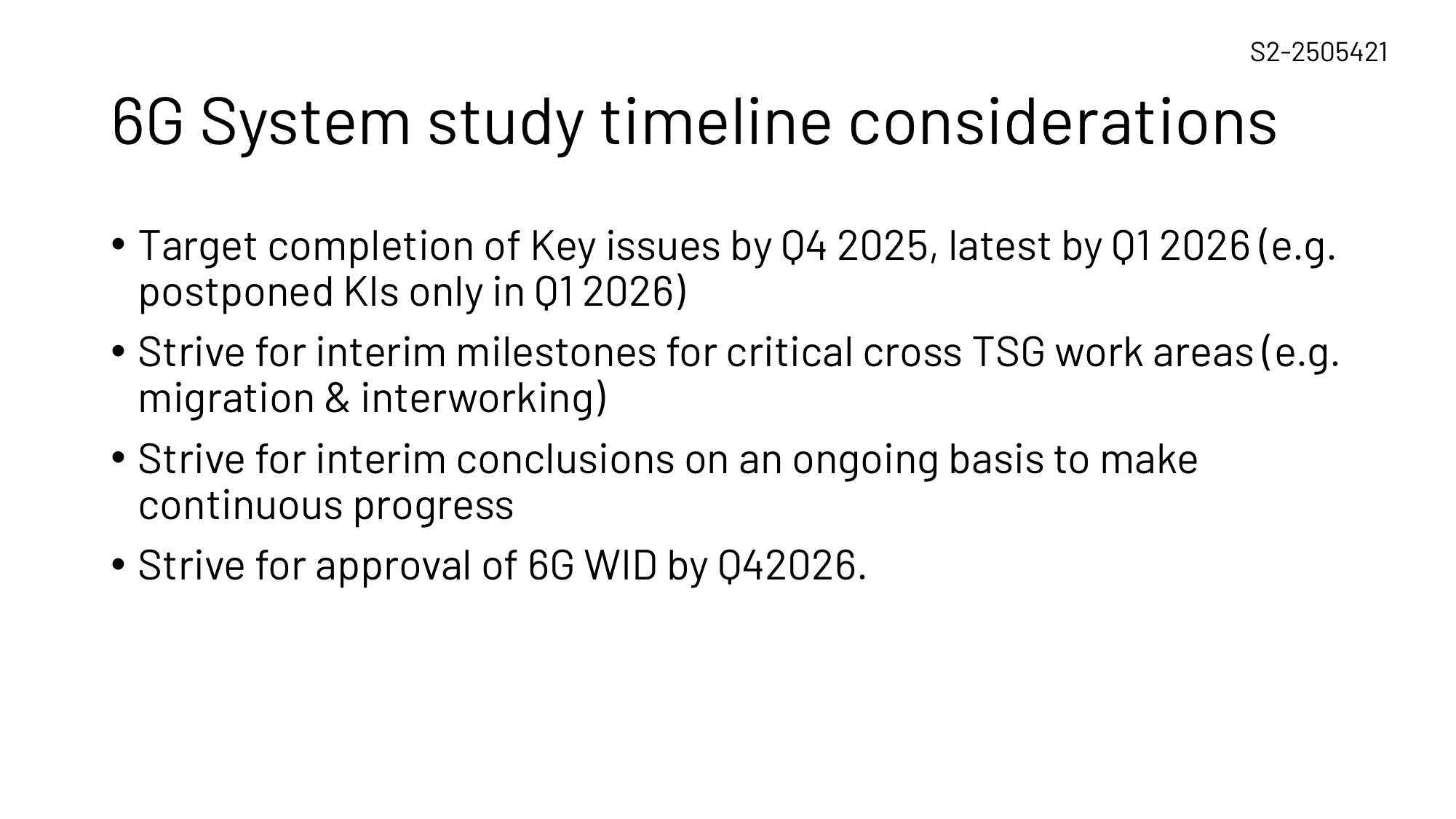

S2-2505421
# 6G System study timeline considerations
Target completion of Key issues by Q4 2025, latest by Q1 2026 (e.g. postponed KIs only in Q1 2026)
Strive for interim milestones for critical cross TSG work areas (e.g. migration & interworking)
Strive for interim conclusions on an ongoing basis to make continuous progress
Strive for approval of 6G WID by Q42026.